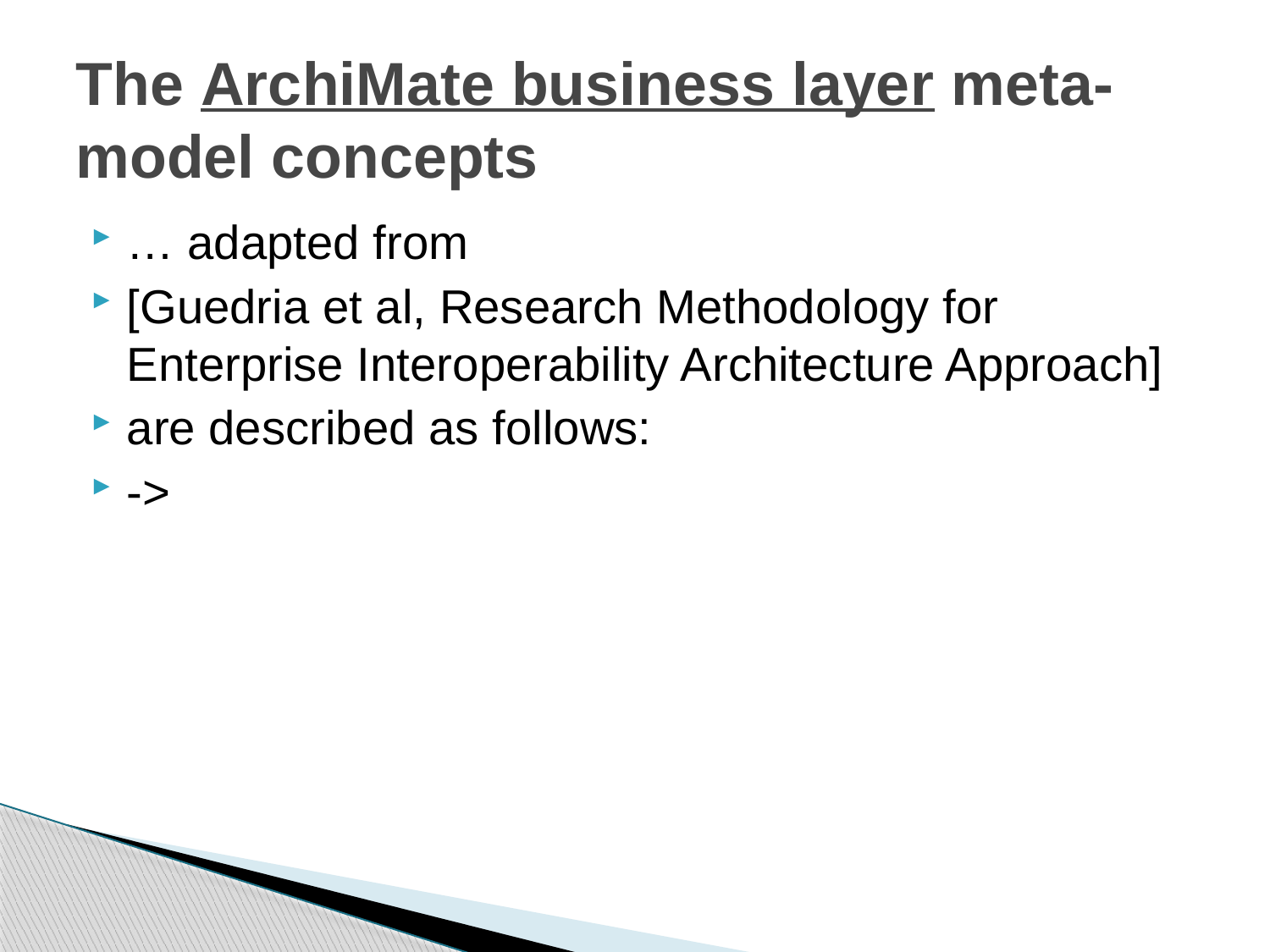

# The ArchiMate business layer meta-model concepts
… adapted from
[Guedria et al, Research Methodology for Enterprise Interoperability Architecture Approach]
are described as follows:
->